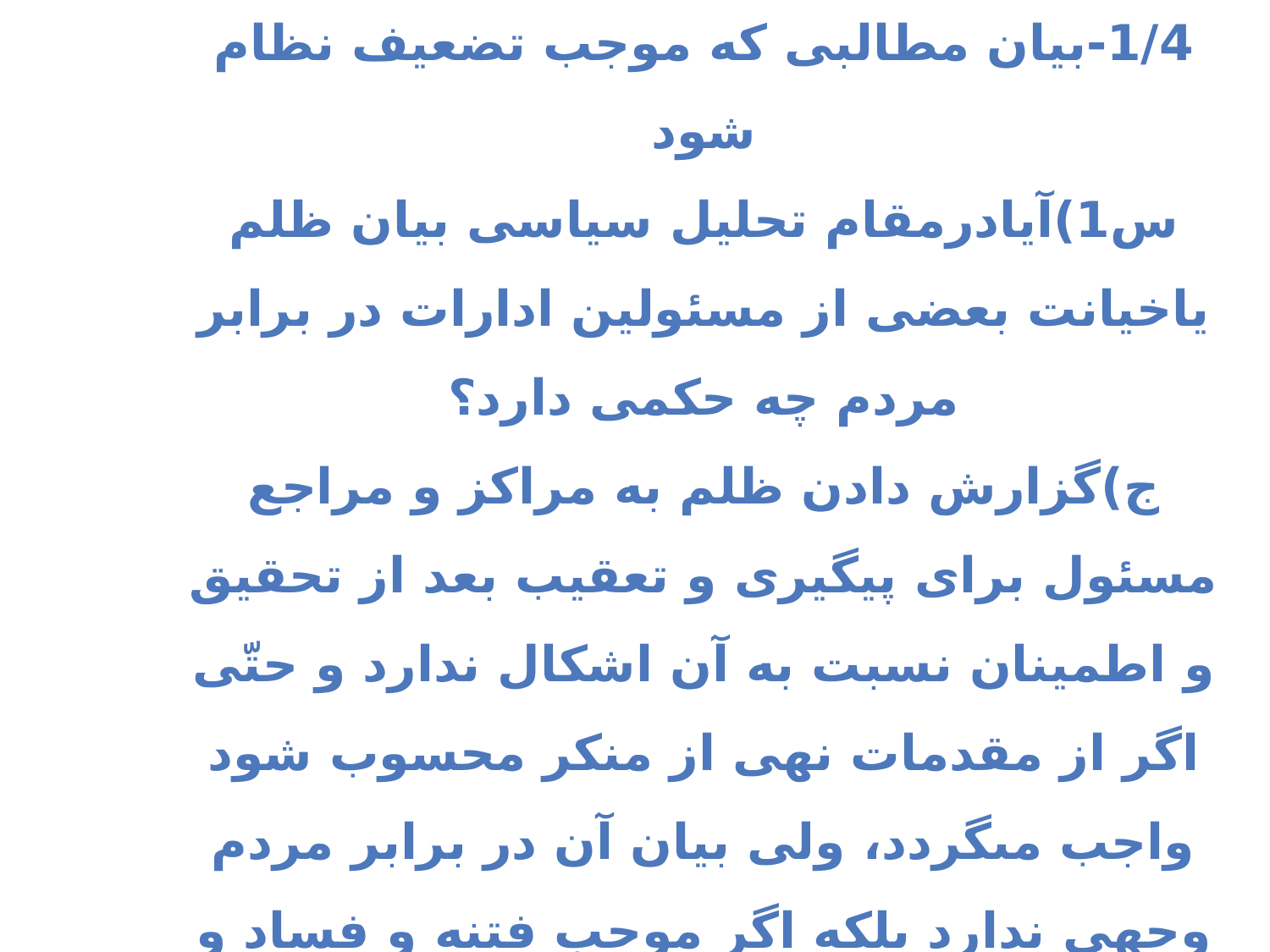

4-احکام تحلیل سیاسی
1/4-بیان مطالبی که موجب تضعیف نظام شود
س1)آيادرمقام تحلیل سیاسی بيان ظلم ياخيانت بعضى از مسئولين ادارات در برابر مردم چه حکمی دارد؟
ج)گزارش دادن ظلم به مراکز و مراجع مسئول براى پيگيرى و تعقيب بعد از تحقيق و اطمينان نسبت به آن اشکال ندارد و حتّى اگر از مقدمات نهى از منکر محسوب شود واجب مى‏گردد، ولى بيان آن در برابر مردم وجهى ندارد بلکه اگر موجب فتنه و فساد و تضعيف دولت اسلامى‏شود حرام است.(اجوبه ،س1391.)